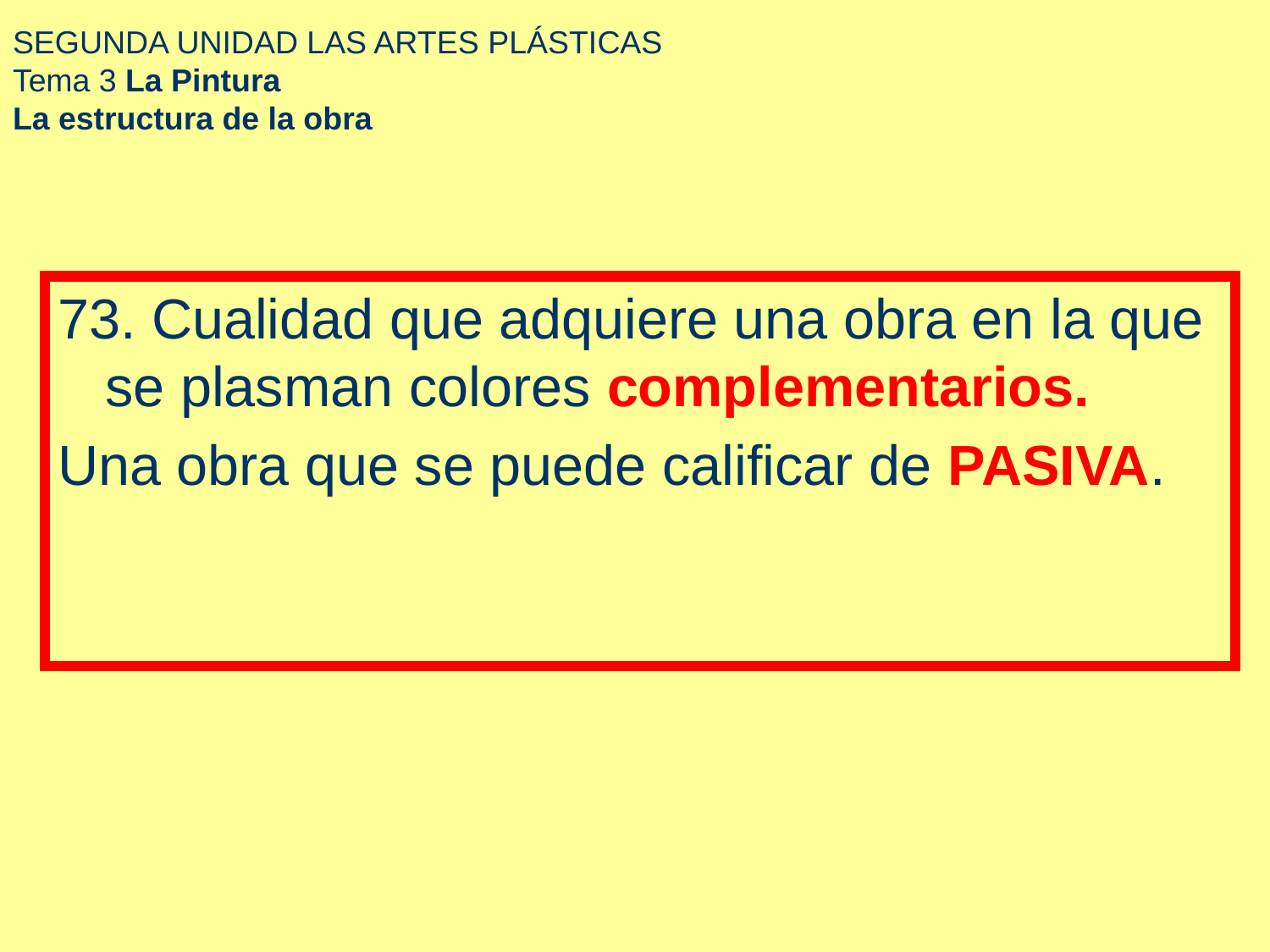

# SEGUNDA UNIDAD LAS ARTES PLÁSTICAS Tema 3 La Pintura La estructura de la obra
73. Cualidad que adquiere una obra en la que se plasman colores complementarios.
Una obra que se puede calificar de PASIVA.